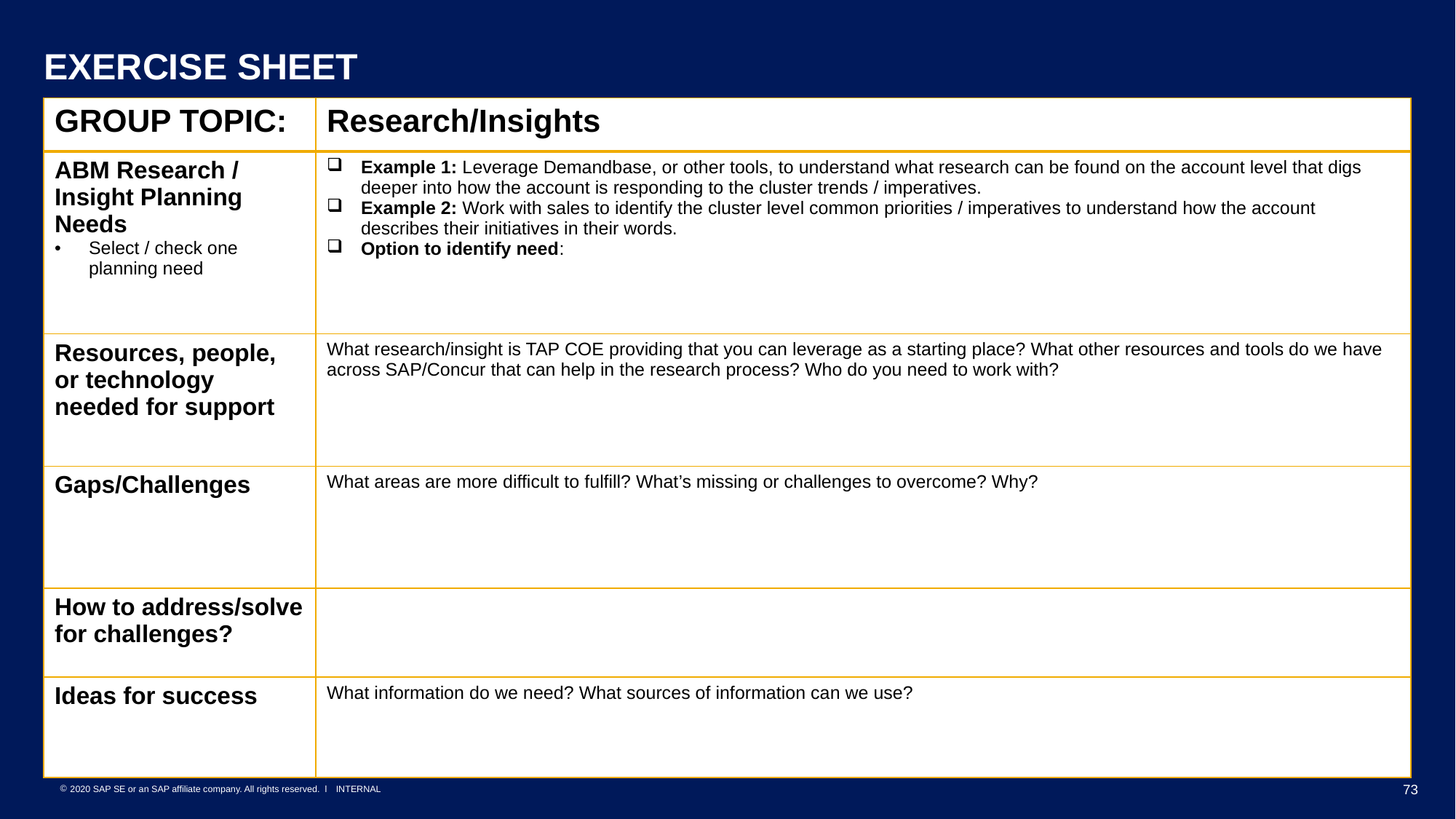

# EXERCISE SHEET
| GROUP TOPIC: | Research/Insights |
| --- | --- |
| ABM Research / Insight Planning Needs Select / check one planning need | Example 1: Leverage Demandbase, or other tools, to understand what research can be found on the account level that digs deeper into how the account is responding to the cluster trends / imperatives. Example 2: Work with sales to identify the cluster level common priorities / imperatives to understand how the account describes their initiatives in their words. Option to identify need: |
| Resources, people, or technology needed for support | What research/insight is TAP COE providing that you can leverage as a starting place? What other resources and tools do we have across SAP/Concur that can help in the research process? Who do you need to work with? |
| Gaps/Challenges | What areas are more difficult to fulfill? What’s missing or challenges to overcome? Why? |
| How to address/solve for challenges? |  |
| Ideas for success | What information do we need? What sources of information can we use? |